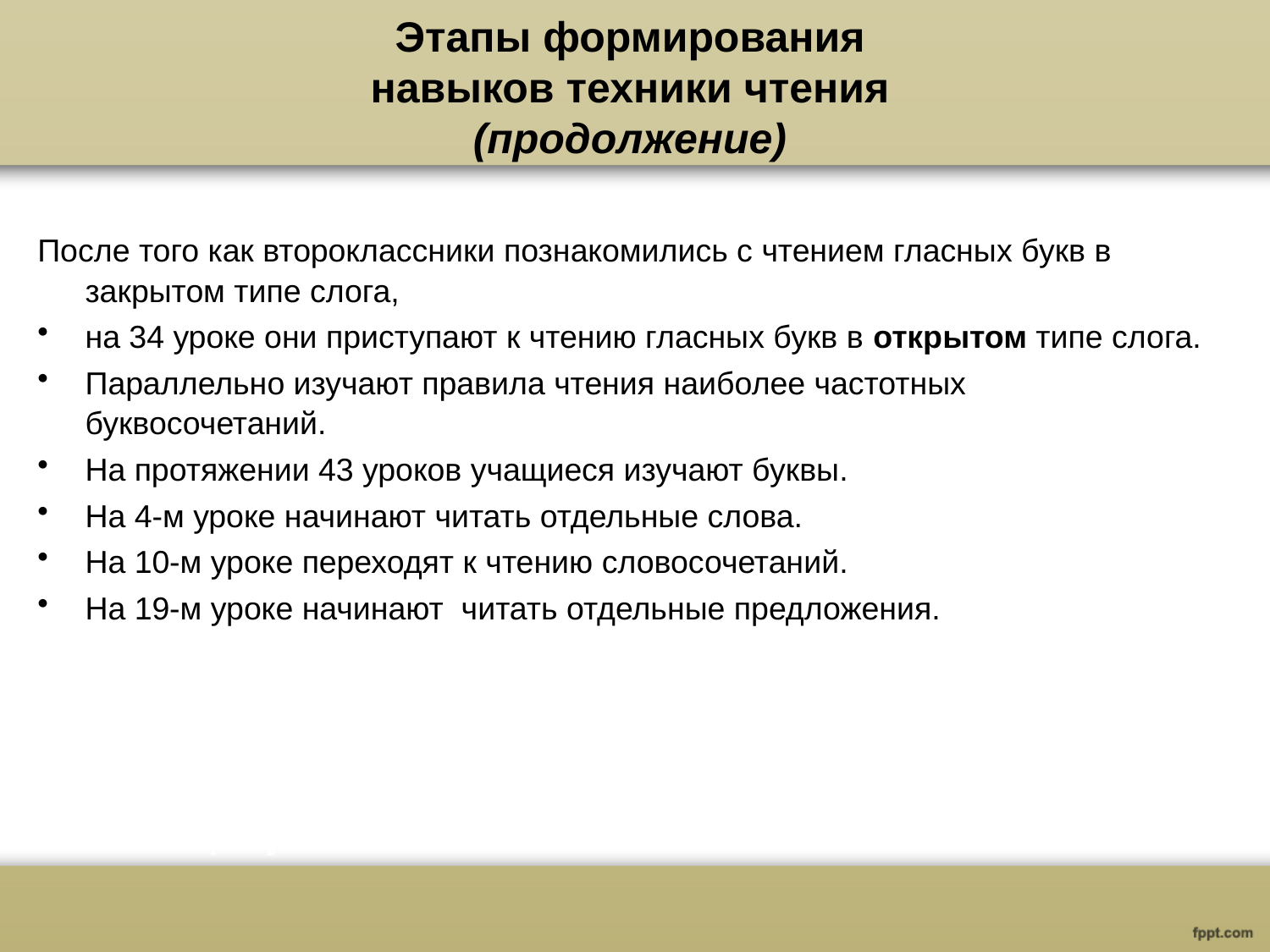

Этапы формирования
навыков техники чтения
(продолжение)
После того как второклассники познакомились с чтением гласных букв в закрытом типе слога,
на 34 уроке они приступают к чтению гласных букв в открытом типе слога.
Параллельно изучают правила чтения наиболее частотных буквосочетаний.
На протяжении 43 уроков учащиеся изучают буквы.
На 4-м уроке начинают читать отдельные слова.
На 10-м уроке переходят к чтению словосочетаний.
На 19-м уроке начинают  читать отдельные предложения.